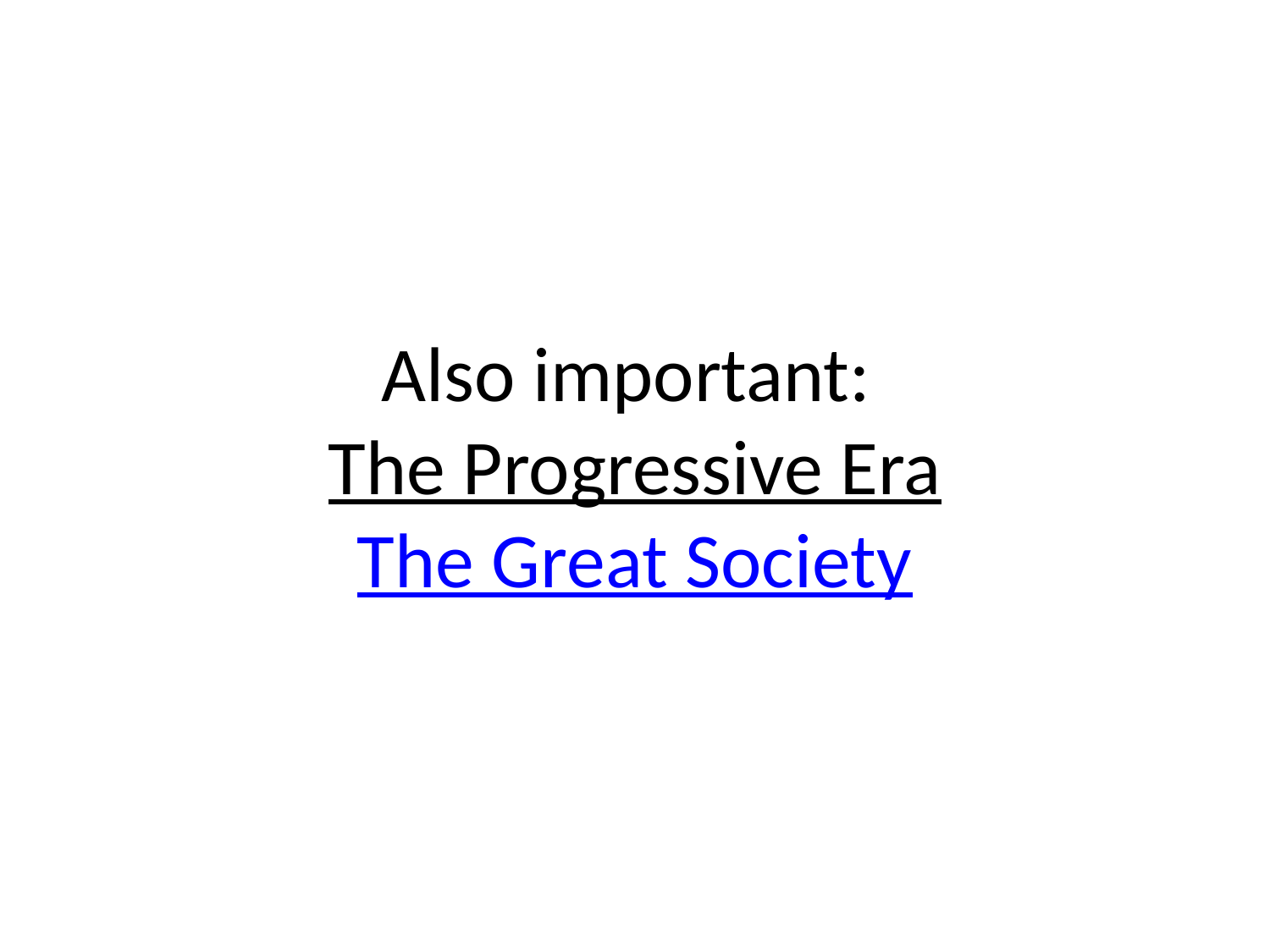

# Also important: The Progressive Era The Great Society